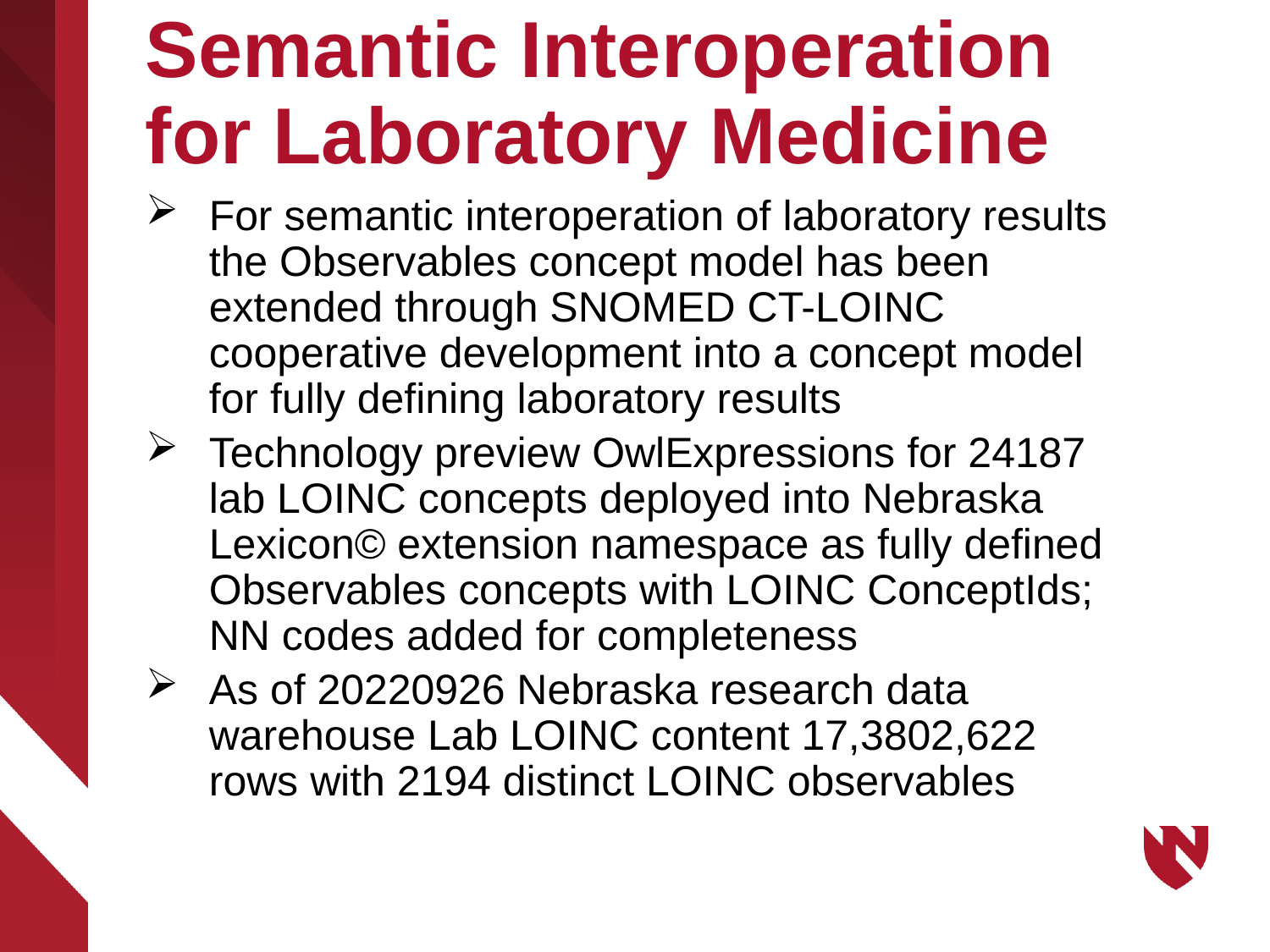

# Semantic Interoperation for Laboratory Medicine
For semantic interoperation of laboratory results the Observables concept model has been extended through SNOMED CT-LOINC cooperative development into a concept model for fully defining laboratory results
Technology preview OwlExpressions for 24187 lab LOINC concepts deployed into Nebraska Lexicon© extension namespace as fully defined Observables concepts with LOINC ConceptIds; NN codes added for completeness
As of 20220926 Nebraska research data warehouse Lab LOINC content 17,3802,622 rows with 2194 distinct LOINC observables